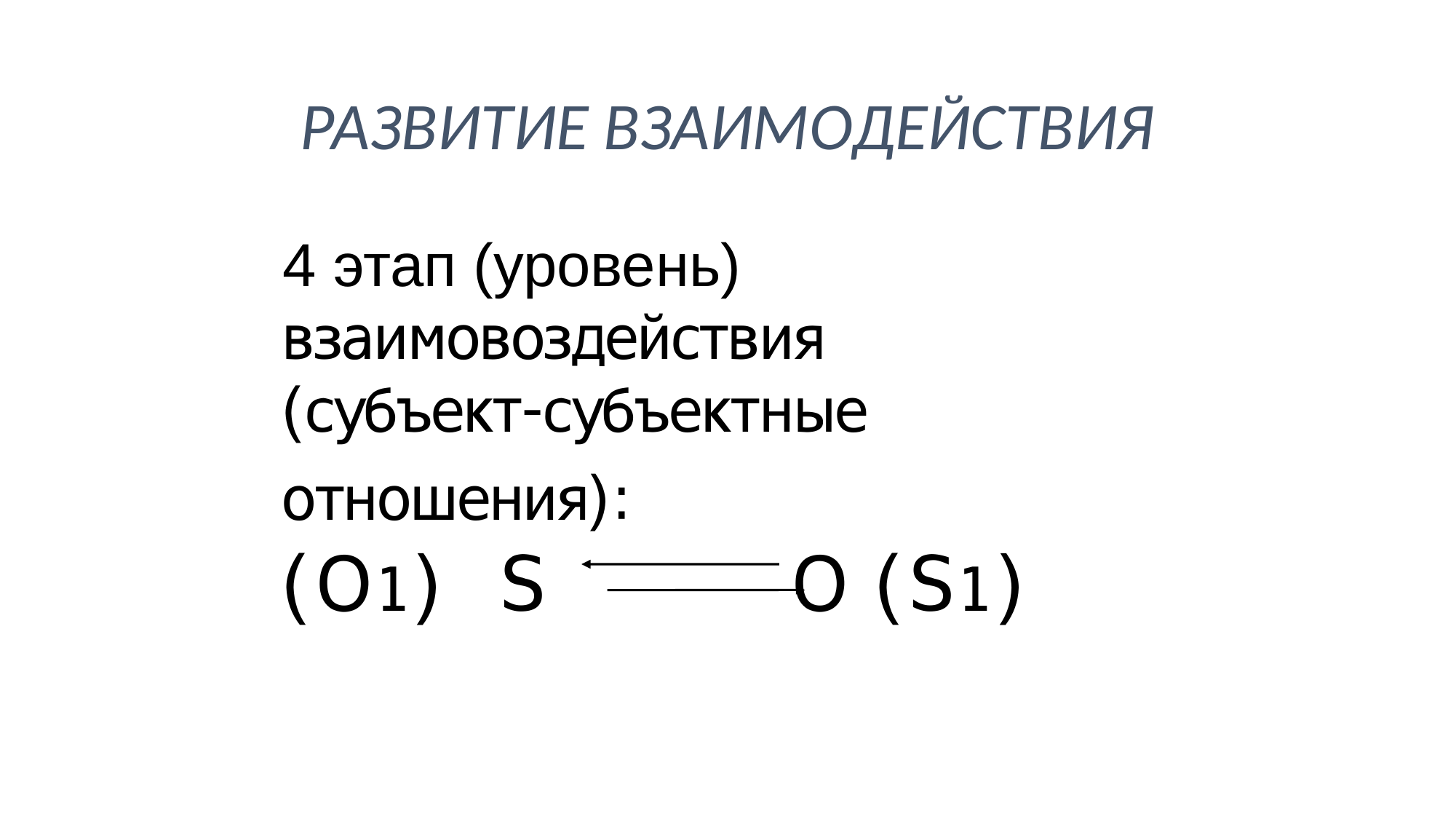

# РАЗВИТИЕ ВЗАИМОДЕЙСТВИЯ
4 этап (уровень) взаимовоздействия (субъект-субъектные отношения):
(O1)   S           O (S1)